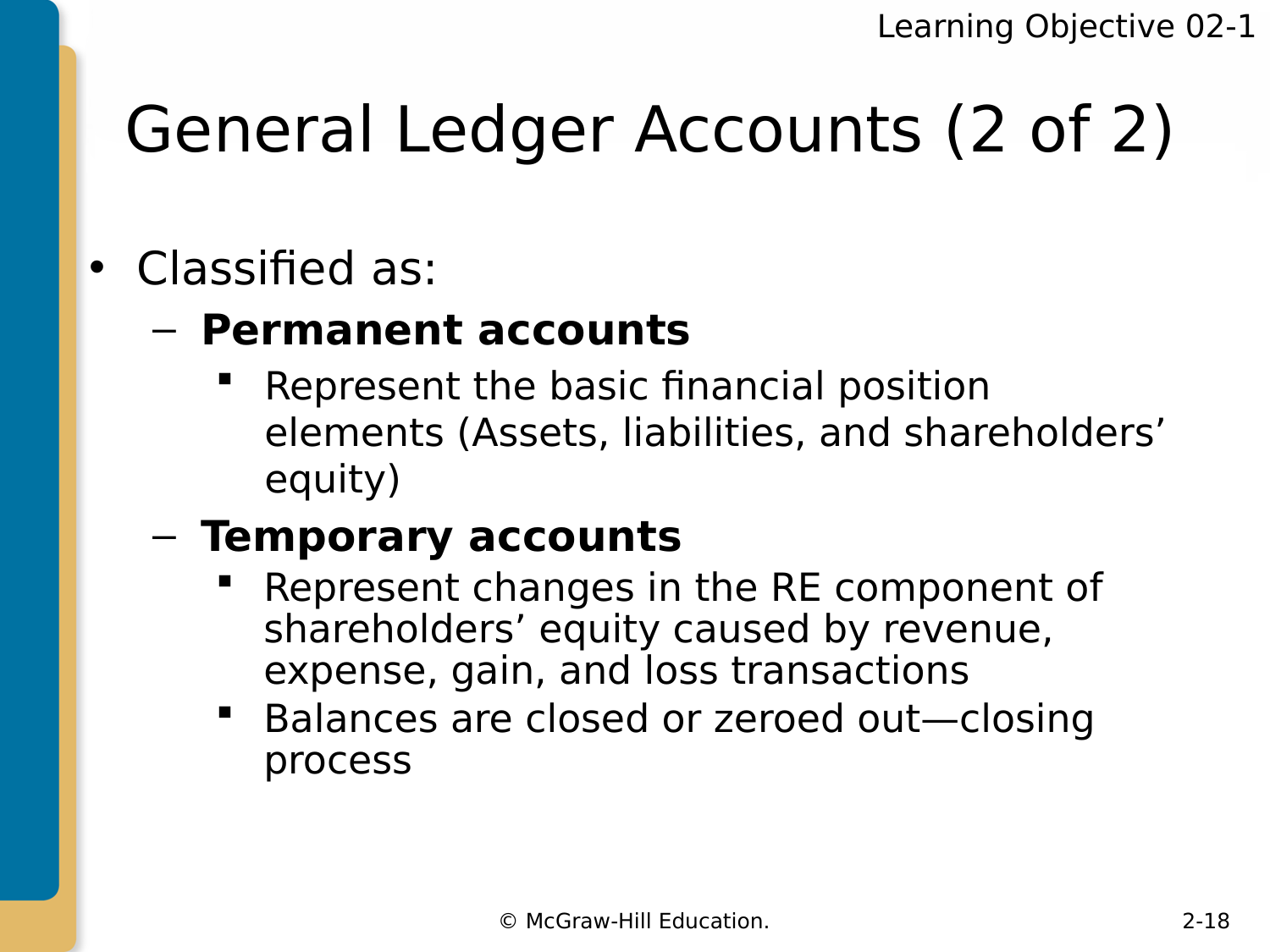

Learning Objective 02-1
# General Ledger Accounts (2 of 2)
Classified as:
Permanent accounts
Represent the basic financial position elements (Assets, liabilities, and shareholders’ equity)
Temporary accounts
Represent changes in the RE component of shareholders’ equity caused by revenue, expense, gain, and loss transactions
Balances are closed or zeroed out—closing process